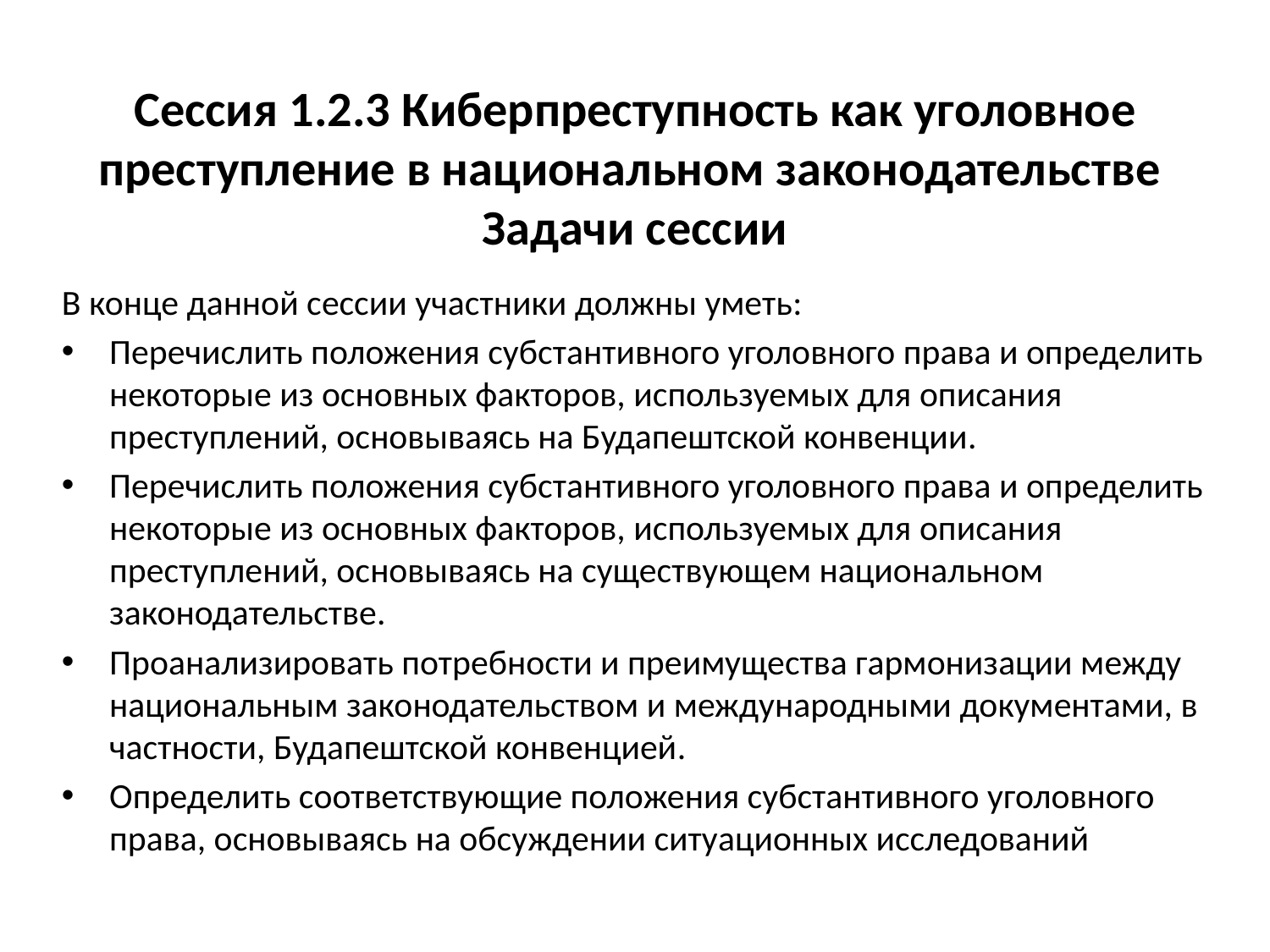

Сессия 1.2.3 Киберпреступность как уголовное преступление в национальном законодательстве
Задачи сессии

В конце данной сессии участники должны уметь:
Перечислить положения субстантивного уголовного права и определить некоторые из основных факторов, используемых для описания преступлений, основываясь на Будапештской конвенции.
Перечислить положения субстантивного уголовного права и определить некоторые из основных факторов, используемых для описания преступлений, основываясь на существующем национальном законодательстве.
Проанализировать потребности и преимущества гармонизации между национальным законодательством и международными документами, в частности, Будапештской конвенцией.
Определить соответствующие положения субстантивного уголовного права, основываясь на обсуждении ситуационных исследований